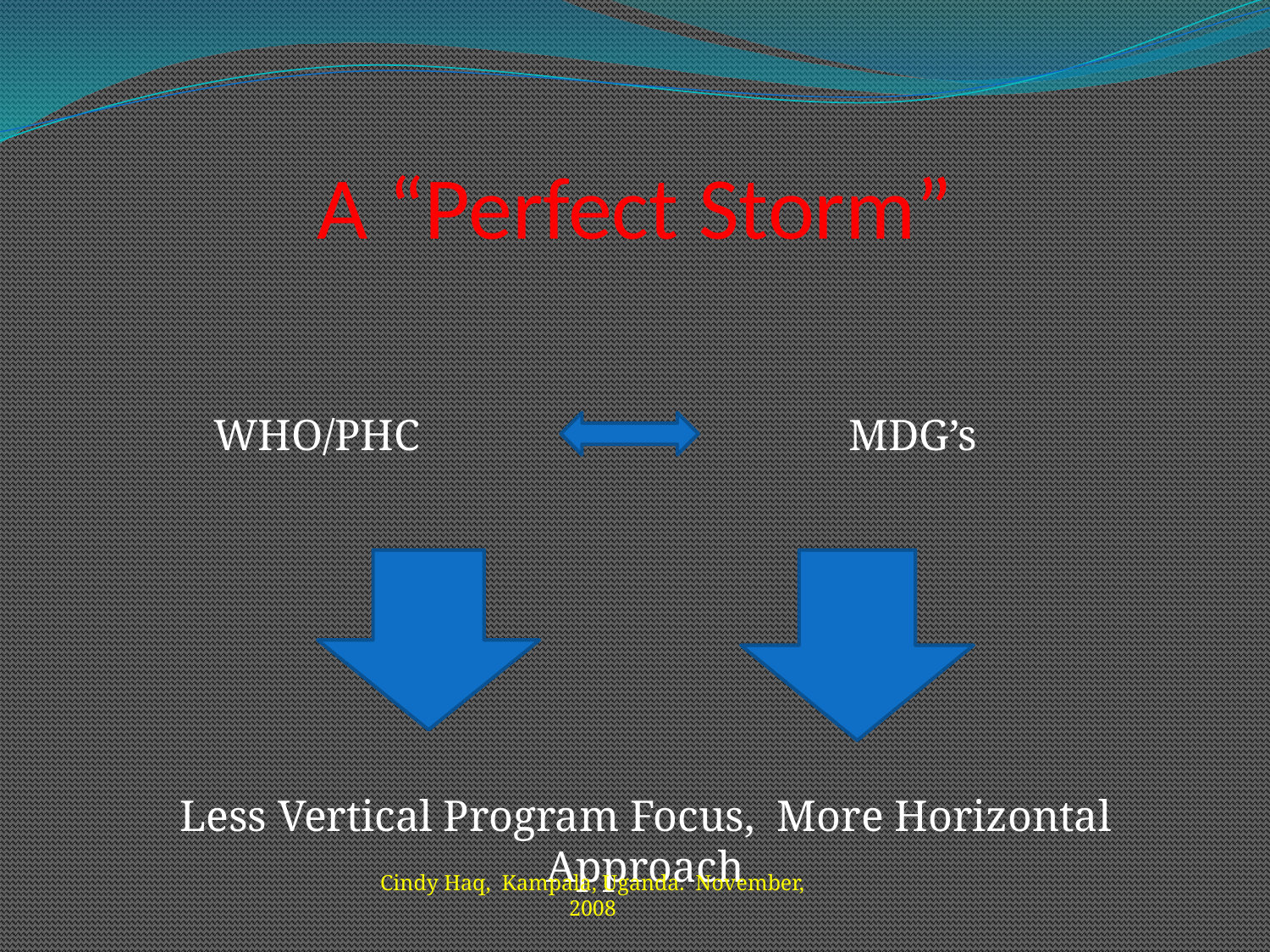

# A “Perfect Storm”

WHO/PHC
MDG’s

Less Vertical Program Focus,  More Horizontal Approach
Cindy Haq,  Kampala, Uganda.  November, 2008